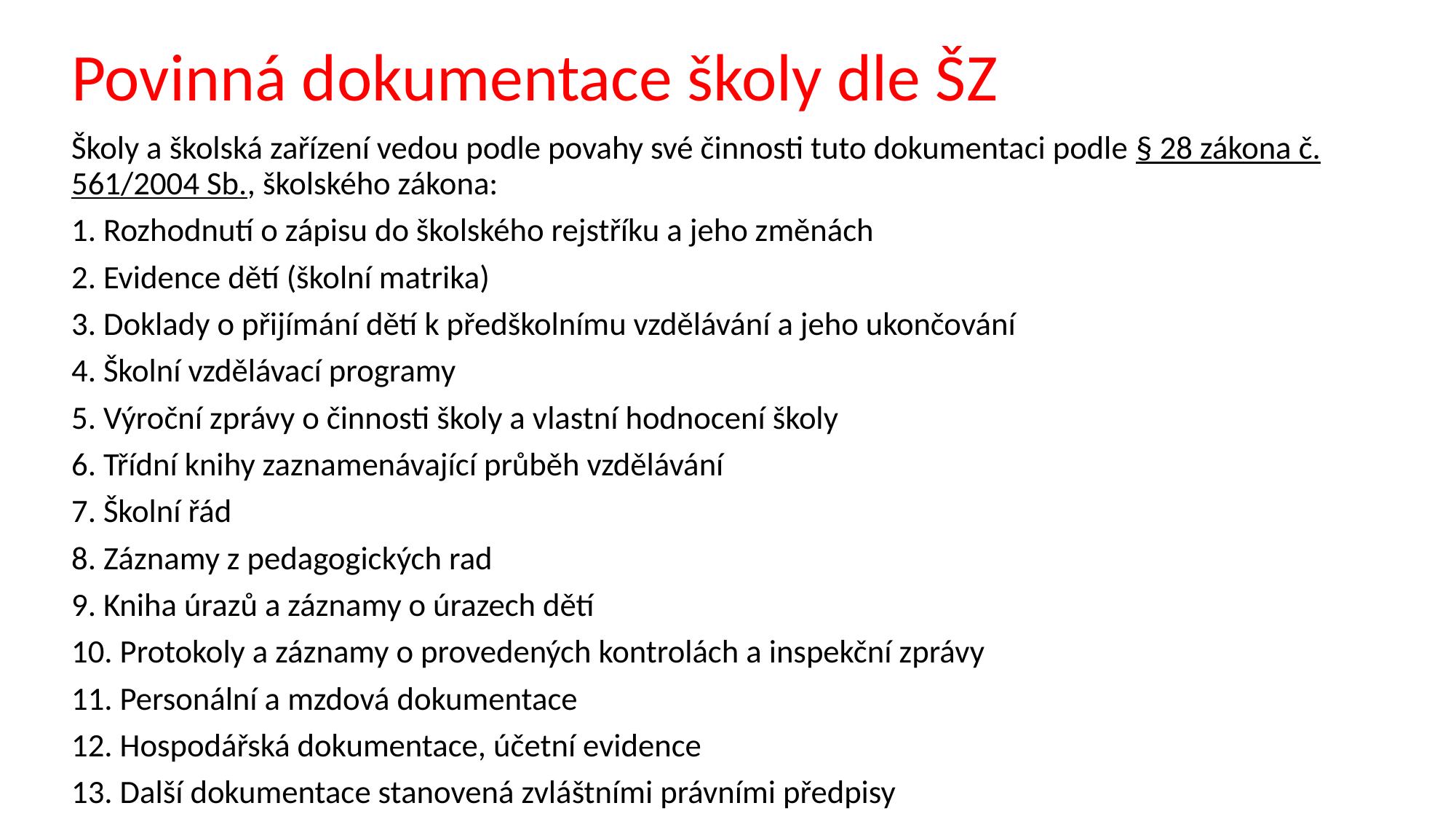

# Povinná dokumentace školy dle ŠZ
Školy a školská zařízení vedou podle povahy své činnosti tuto dokumentaci podle § 28 zákona č. 561/2004 Sb., školského zákona:
1. Rozhodnutí o zápisu do školského rejstříku a jeho změnách
2. Evidence dětí (školní matrika)
3. Doklady o přijímání dětí k předškolnímu vzdělávání a jeho ukončování
4. Školní vzdělávací programy
5. Výroční zprávy o činnosti školy a vlastní hodnocení školy
6. Třídní knihy zaznamenávající průběh vzdělávání
7. Školní řád
8. Záznamy z pedagogických rad
9. Kniha úrazů a záznamy o úrazech dětí
10. Protokoly a záznamy o provedených kontrolách a inspekční zprávy
11. Personální a mzdová dokumentace
12. Hospodářská dokumentace, účetní evidence
13. Další dokumentace stanovená zvláštními právními předpisy